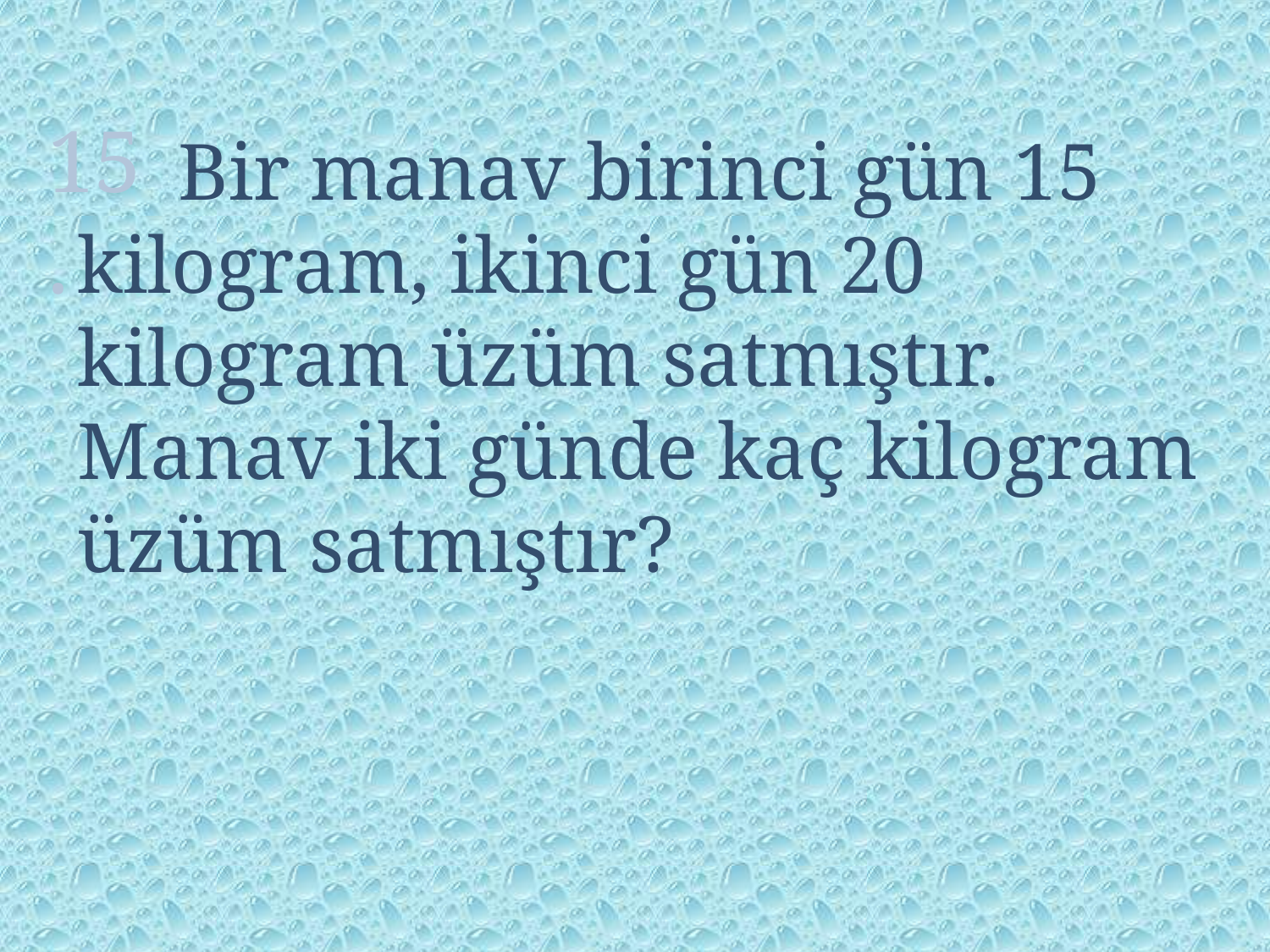

15.
     Bir manav birinci gün 15 kilogram, ikinci gün 20 kilogram üzüm satmıştır. Manav iki günde kaç kilogram üzüm satmıştır?